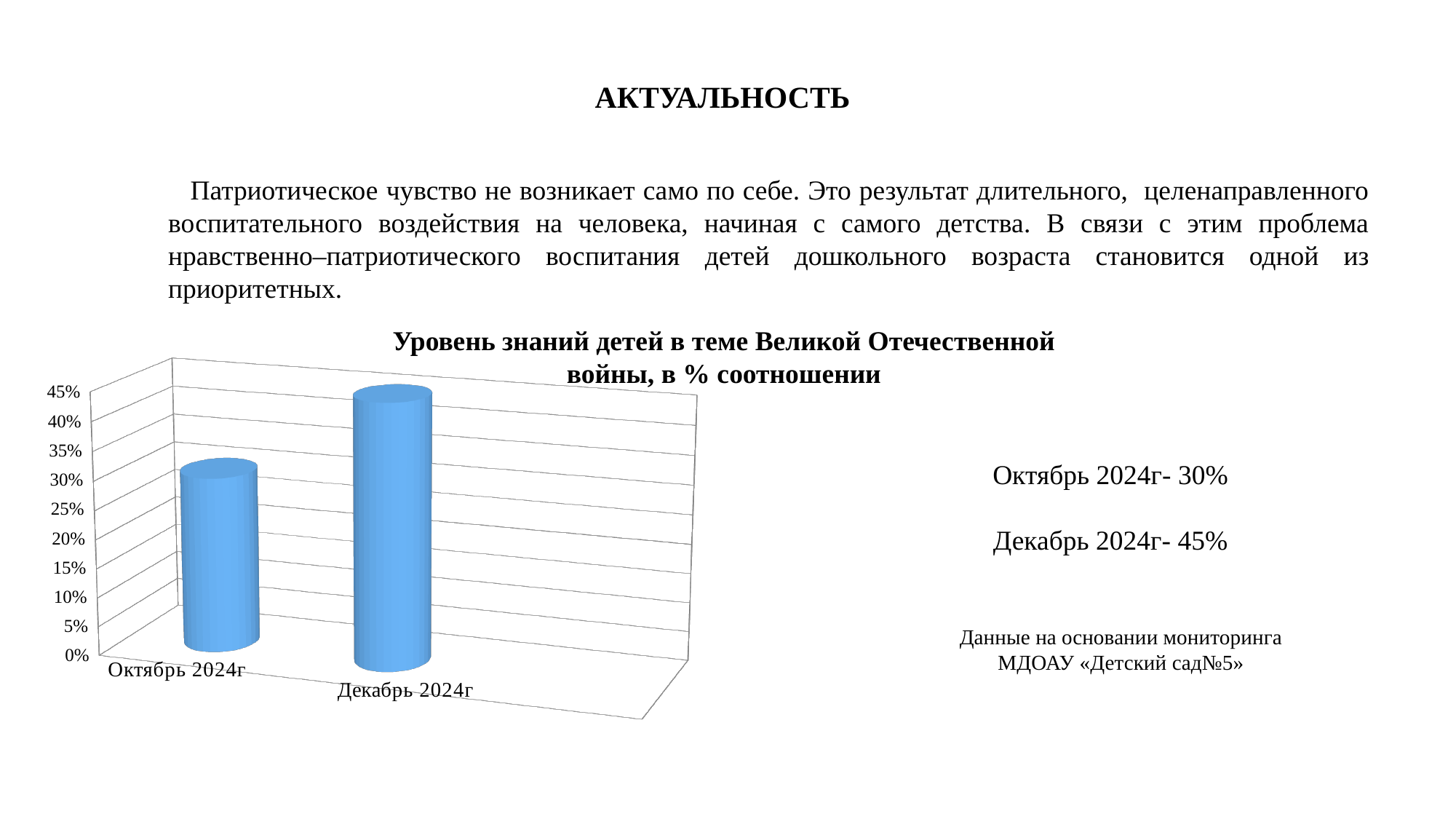

# АКТУАЛЬНОСТЬ
п Патриотическое чувство не возникает само по себе. Это результат длительного,  целенаправленного воспитательного воздействия на человека, начиная с самого детства. В связи с этим проблема нравственно–патриотического воспитания детей дошкольного возраста становится одной из приоритетных.
Уровень знаний детей в теме Великой Отечественной войны, в % соотношении

[unsupported chart]

Октябрь 2024г- 30%

Декабрь 2024г- 45%
Данные на основании мониторинга МДОАУ «Детский сад№5»